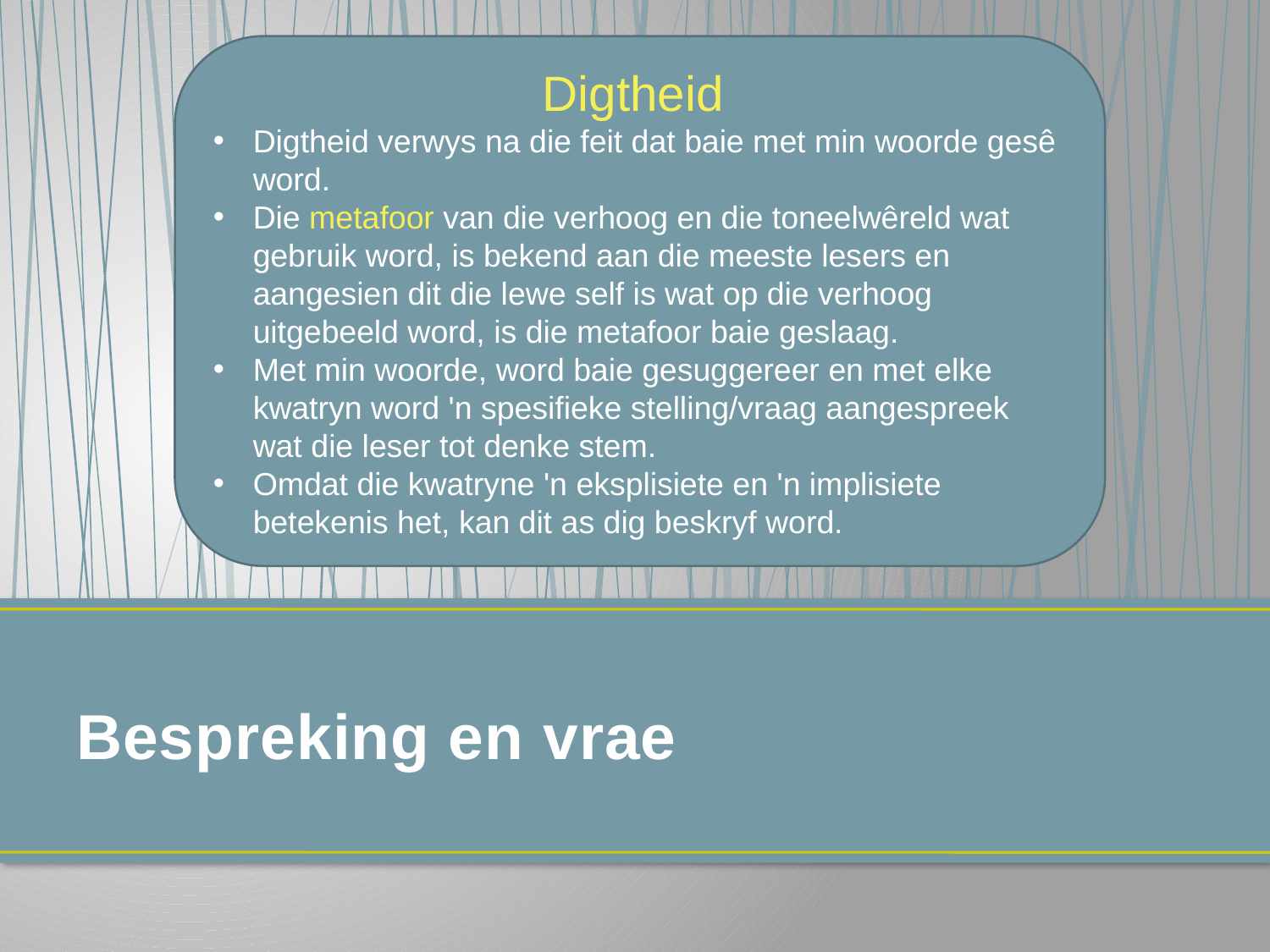

Digtheid
Digtheid verwys na die feit dat baie met min woorde gesê word.
Die metafoor van die verhoog en die toneelwêreld wat gebruik word, is bekend aan die meeste lesers en aangesien dit die lewe self is wat op die verhoog uitgebeeld word, is die metafoor baie geslaag.
Met min woorde, word baie gesuggereer en met elke kwatryn word 'n spesifieke stelling/vraag aangespreek wat die leser tot denke stem.
Omdat die kwatryne 'n eksplisiete en 'n implisiete betekenis het, kan dit as dig beskryf word.
# Bespreking en vrae